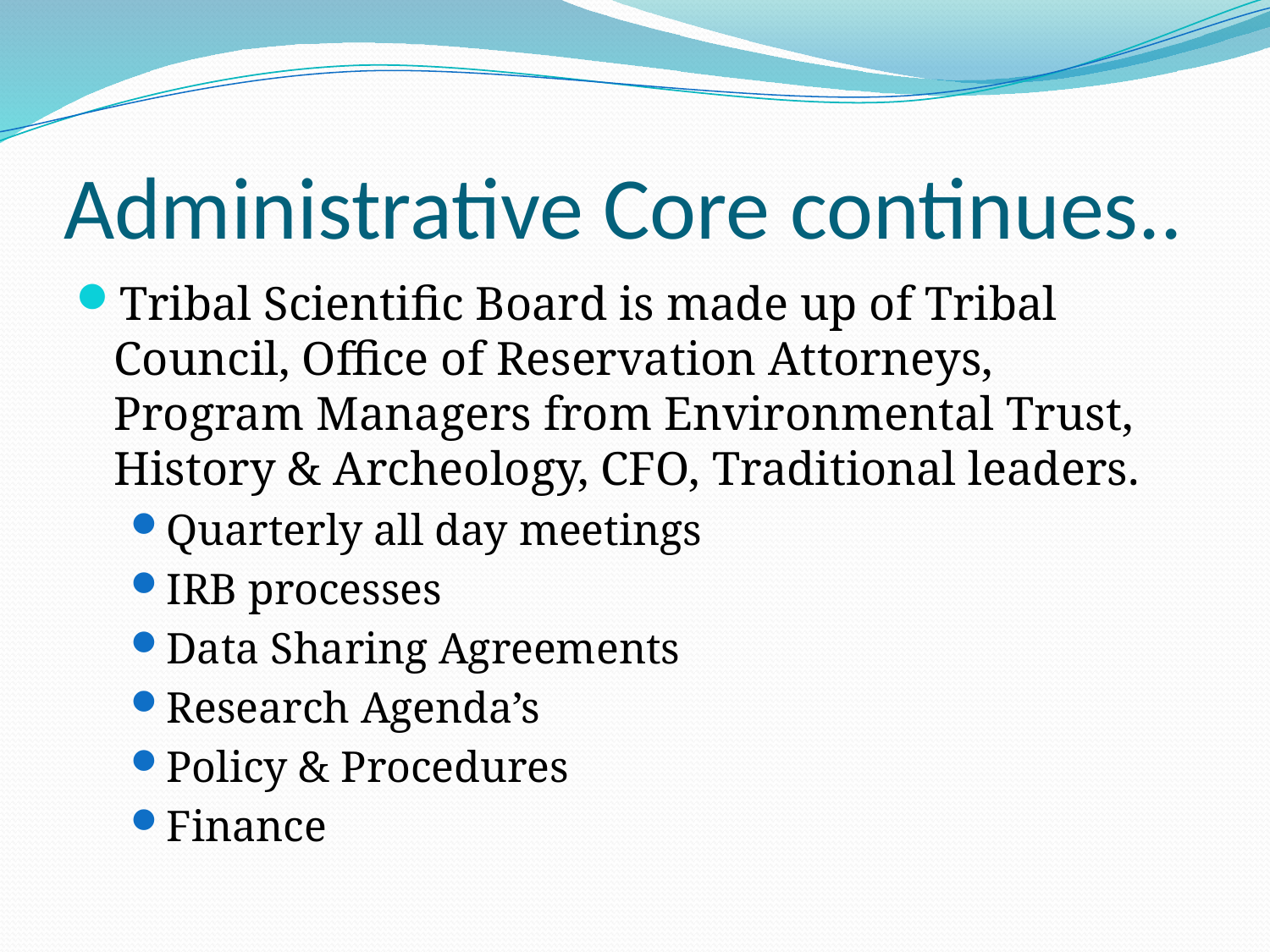

# Administrative Core continues..
Tribal Scientific Board is made up of Tribal Council, Office of Reservation Attorneys, Program Managers from Environmental Trust, History & Archeology, CFO, Traditional leaders.
Quarterly all day meetings
IRB processes
Data Sharing Agreements
Research Agenda’s
Policy & Procedures
Finance